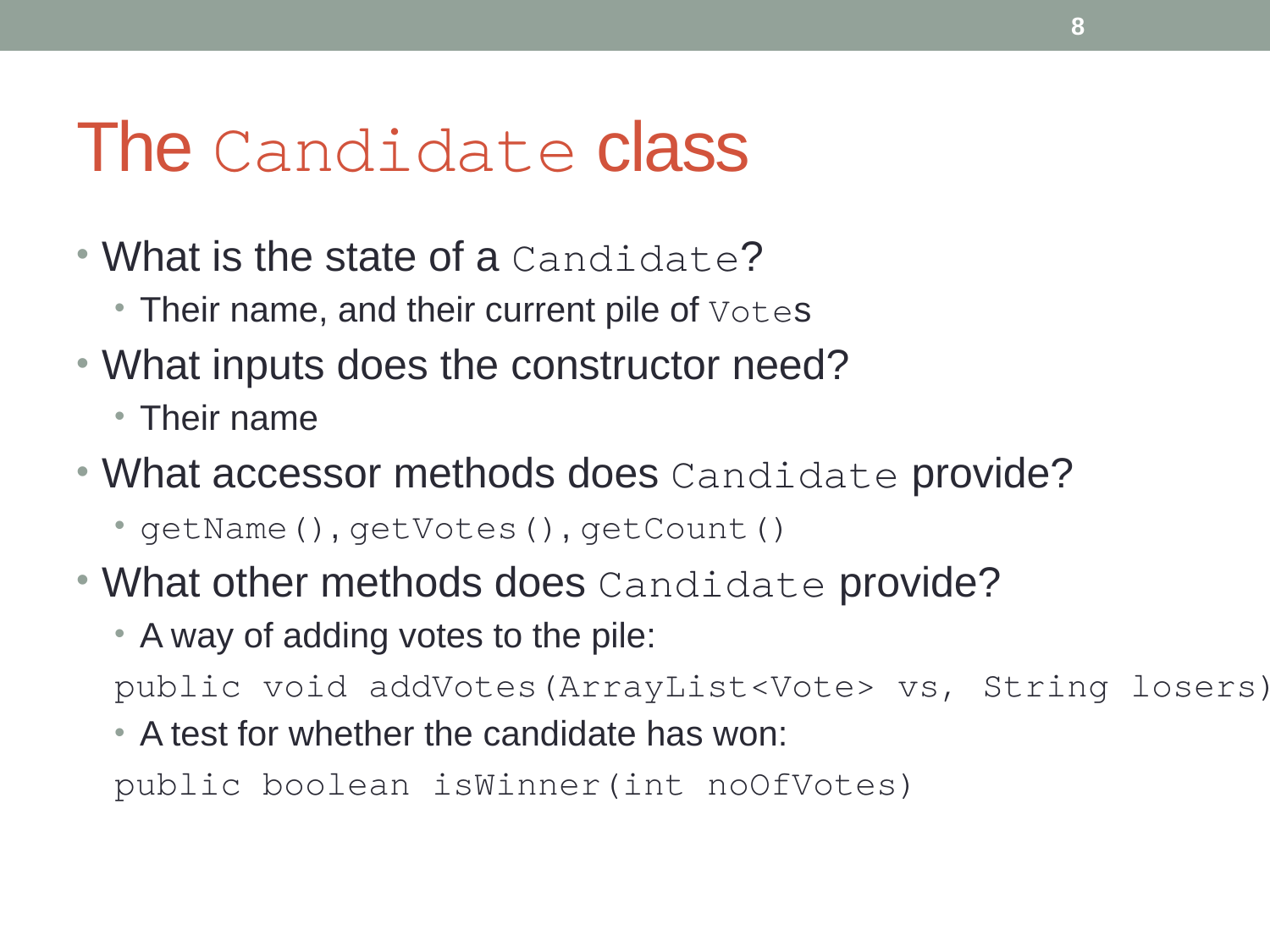

8
# The Candidate class
What is the state of a Candidate?
Their name, and their current pile of Votes
What inputs does the constructor need?
Their name
What accessor methods does Candidate provide?
getName(), getVotes(), getCount()
What other methods does Candidate provide?
A way of adding votes to the pile:
public void addVotes(ArrayList<Vote> vs, String losers)
A test for whether the candidate has won:
public boolean isWinner(int noOfVotes)